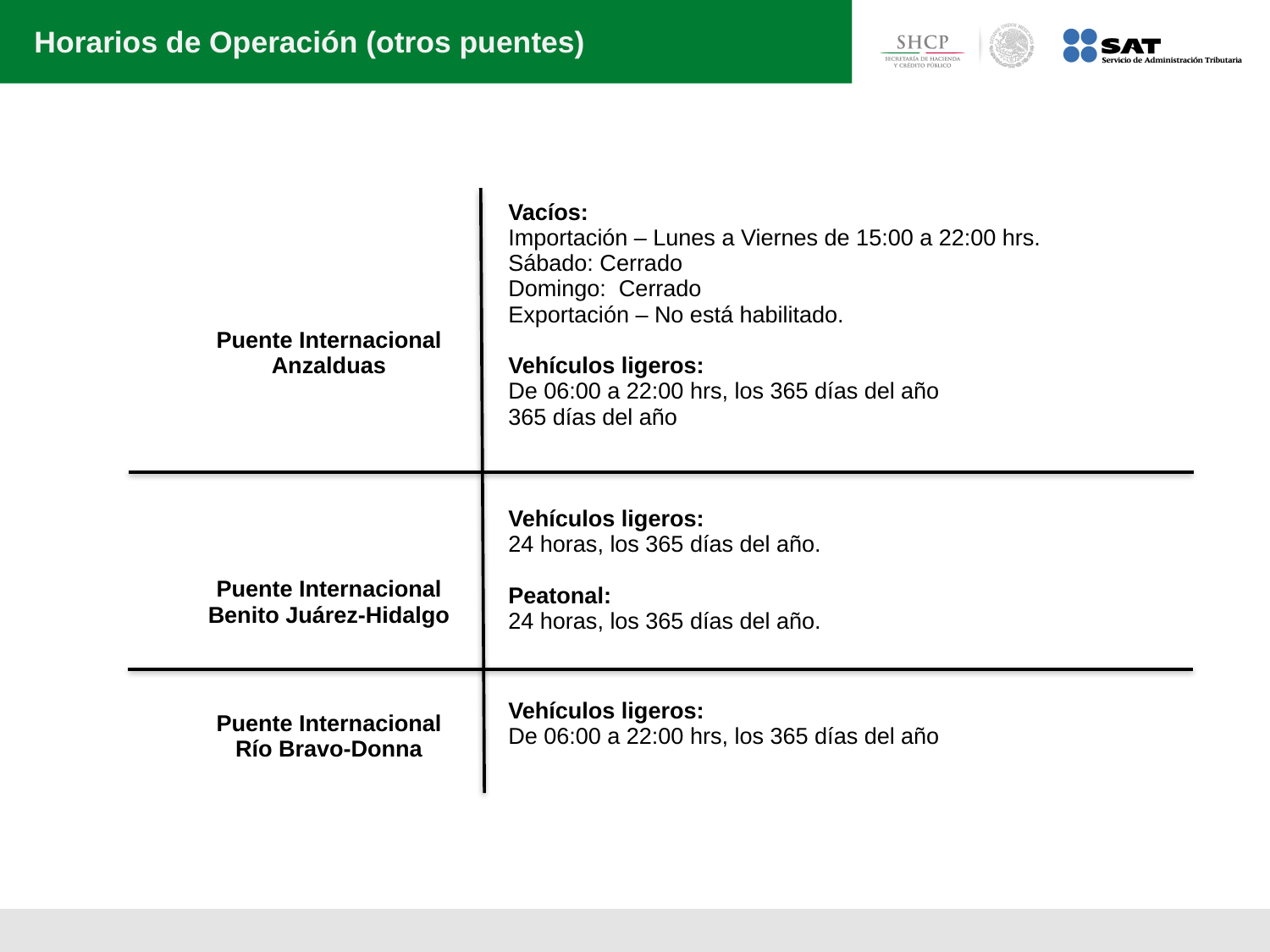

Horarios de Operación (otros puentes)

| Puente Internacional Anzalduas | Vacíos: Importación – Lunes a Viernes de 15:00 a 22:00 hrs. Sábado: Cerrado Domingo: Cerrado Exportación – No está habilitado.   Vehículos ligeros: De 06:00 a 22:00 hrs, los 365 días del año 365 días del año |
| --- | --- |
| Puente Internacional Benito Juárez-Hidalgo | Vehículos ligeros: 24 horas, los 365 días del año.   Peatonal: 24 horas, los 365 días del año. |
| Puente Internacional Río Bravo-Donna | Vehículos ligeros: De 06:00 a 22:00 hrs, los 365 días del año |